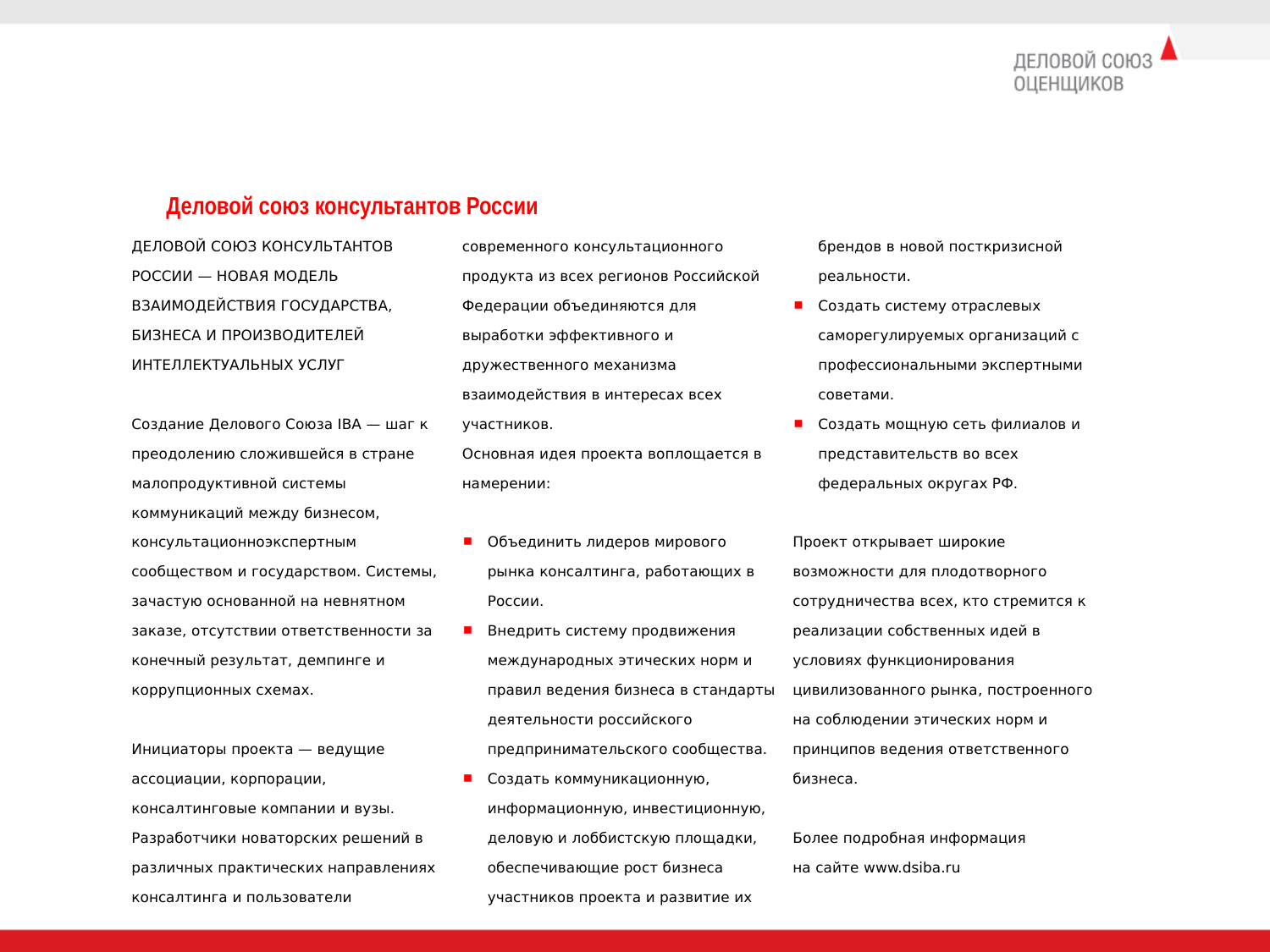

Деловой союз консультантов России
ДЕЛОВОЙ СОЮЗ КОНСУЛЬТАНТОВ РОССИИ — НОВАЯ МОДЕЛЬ ВЗАИМОДЕЙСТВИЯ ГОСУДАРСТВА, БИЗНЕСА И ПРОИЗВОДИТЕЛЕЙ ИНТЕЛЛЕКТУАЛЬНЫХ УСЛУГ

Создание Делового Союза IBA — шаг к преодолению сложившейся в стране малопродуктивной системы коммуникаций между бизнесом, консультационно­экспертным сообществом и государством. Системы, зачастую основанной на невнятном заказе, отсутствии ответственности за конечный результат, демпинге и коррупционных схемах.

Инициаторы проекта — ведущие ассоциации, корпорации, консалтинговые компании и вузы. Разработчики новаторских решений в различных практических направлениях консалтинга и пользователи современного консультационного продукта из всех регионов Российской Федерации объединяются для выработки эффективного и дружественного механизма взаимодействия в интересах всех участников.
Основная идея проекта воплощается в намерении:

Объединить лидеров мирового рынка консалтинга, работающих в России.
Внедрить систему продвижения международных этических норм и правил ведения бизнеса в стандарты деятельности российского предпринимательского сообщества.
Создать коммуникационную, информационную, инвестиционную, деловую и лоббистскую площадки, обеспечивающие рост бизнеса участников проекта и развитие их брендов в новой посткризисной реальности.
Создать систему отраслевых саморегулируемых организаций с профессиональными экспертными советами.
Создать мощную сеть филиалов и представительств во всех федеральных округах РФ.

Проект открывает широкие возможности для плодотворного сотрудничества всех, кто стремится к реализации собственных идей в условиях функционирования цивилизованного рынка, построенного на соблюдении этических норм и принципов ведения ответственного бизнеса.

Более подробная информация
на сайте www.dsiba.ru